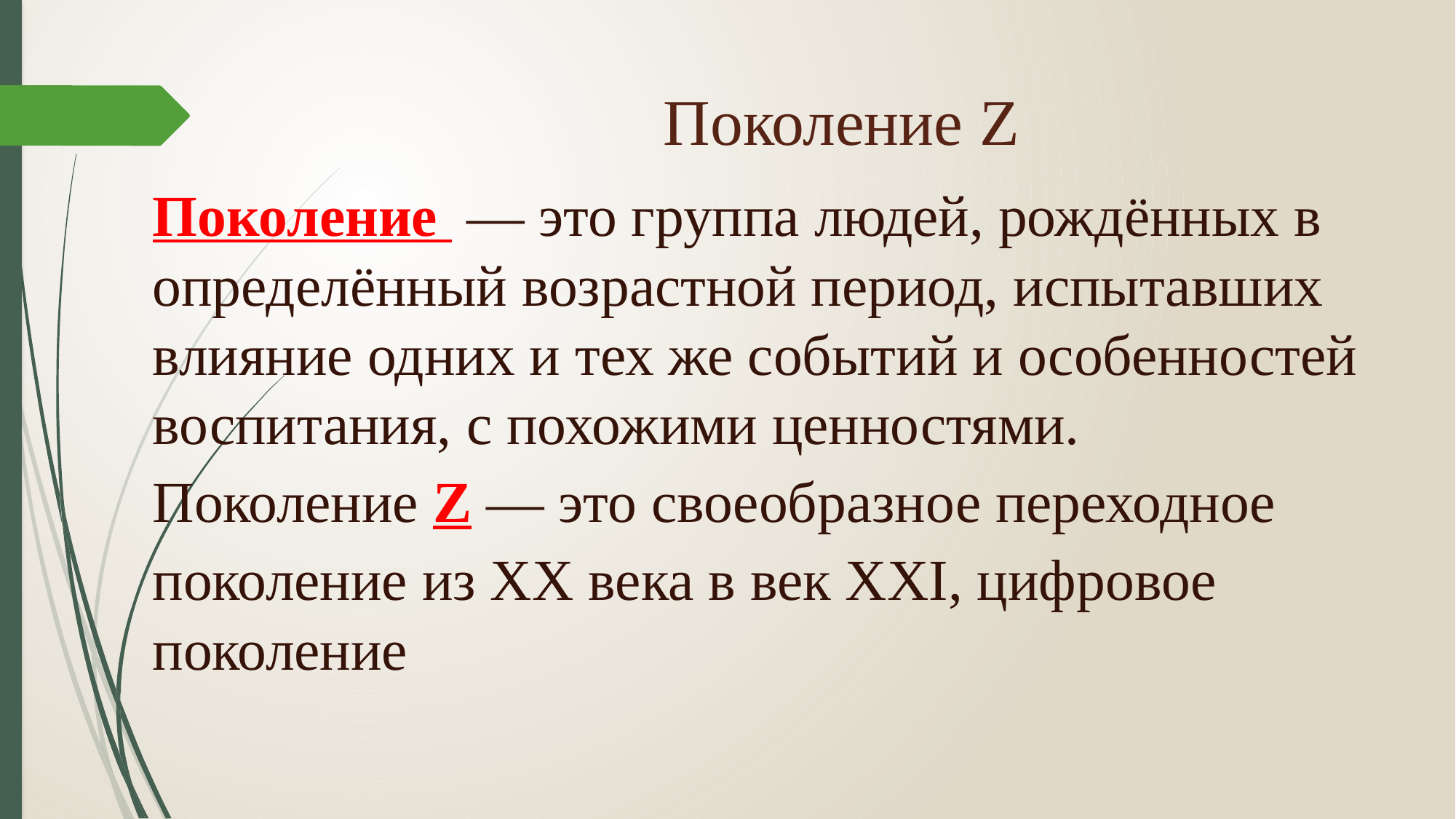

# Поколение Z
Поколение  — это группа людей, рождённых в определённый возрастной период, испытавших влияние одних и тех же событий и особенностей воспитания, с похожими ценностями.
Поколение Z — это своеобразное переходное
поколение из ХХ века в век XXI, цифровое поколение